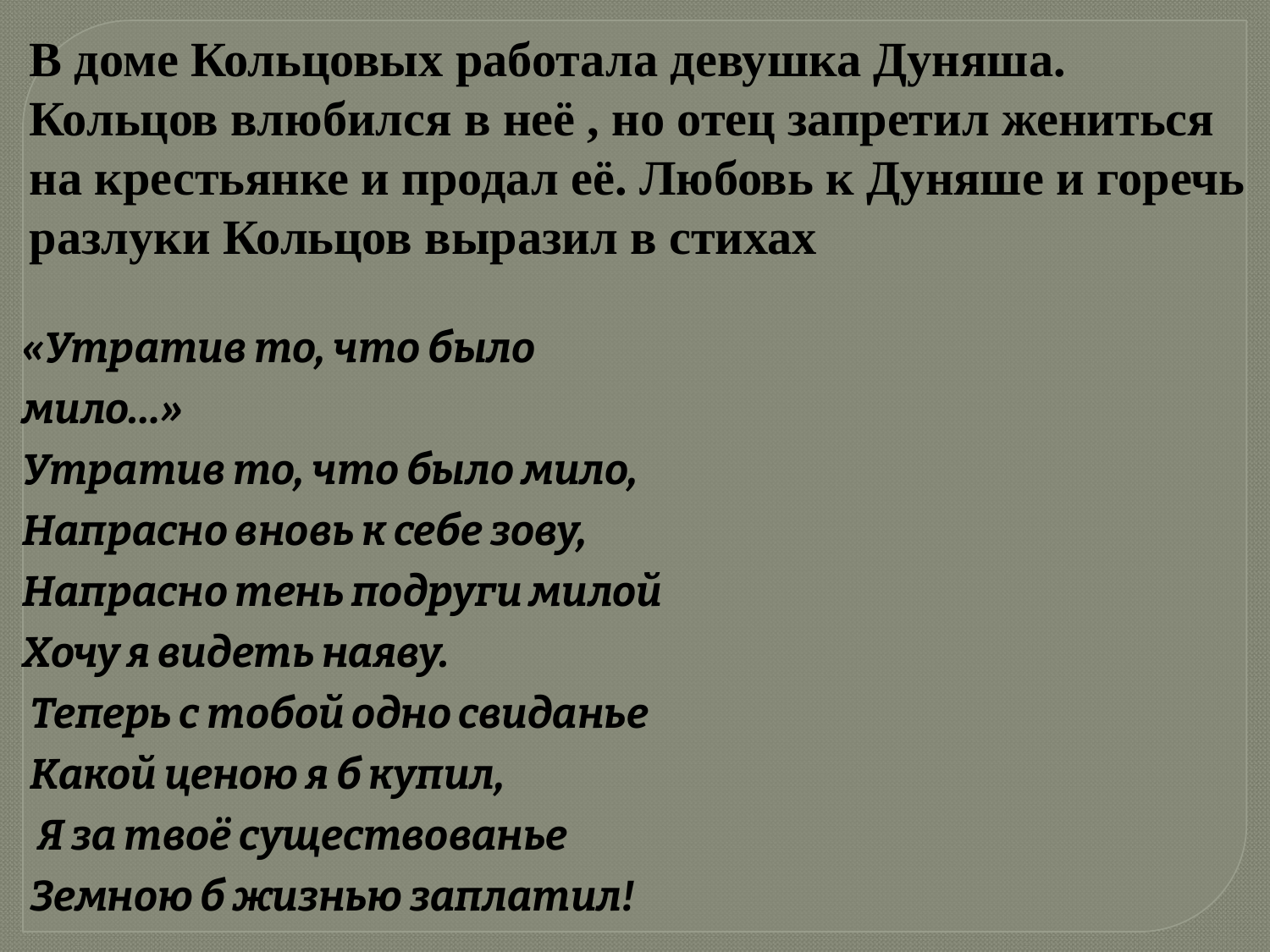

В доме Кольцовых работала девушка Дуняша. Кольцов влюбился в неё , но отец запретил жениться на крестьянке и продал её. Любовь к Дуняше и горечь разлуки Кольцов выразил в стихах

«Утратив то, что было мило…»
Утратив то, что было мило,
Напрасно вновь к себе зову,
Напрасно тень подруги милой
Хочу я видеть наяву.
 Теперь с тобой одно свиданье
 Какой ценою я б купил,
  Я за твоё существованье
 Земною б жизнью заплатил!